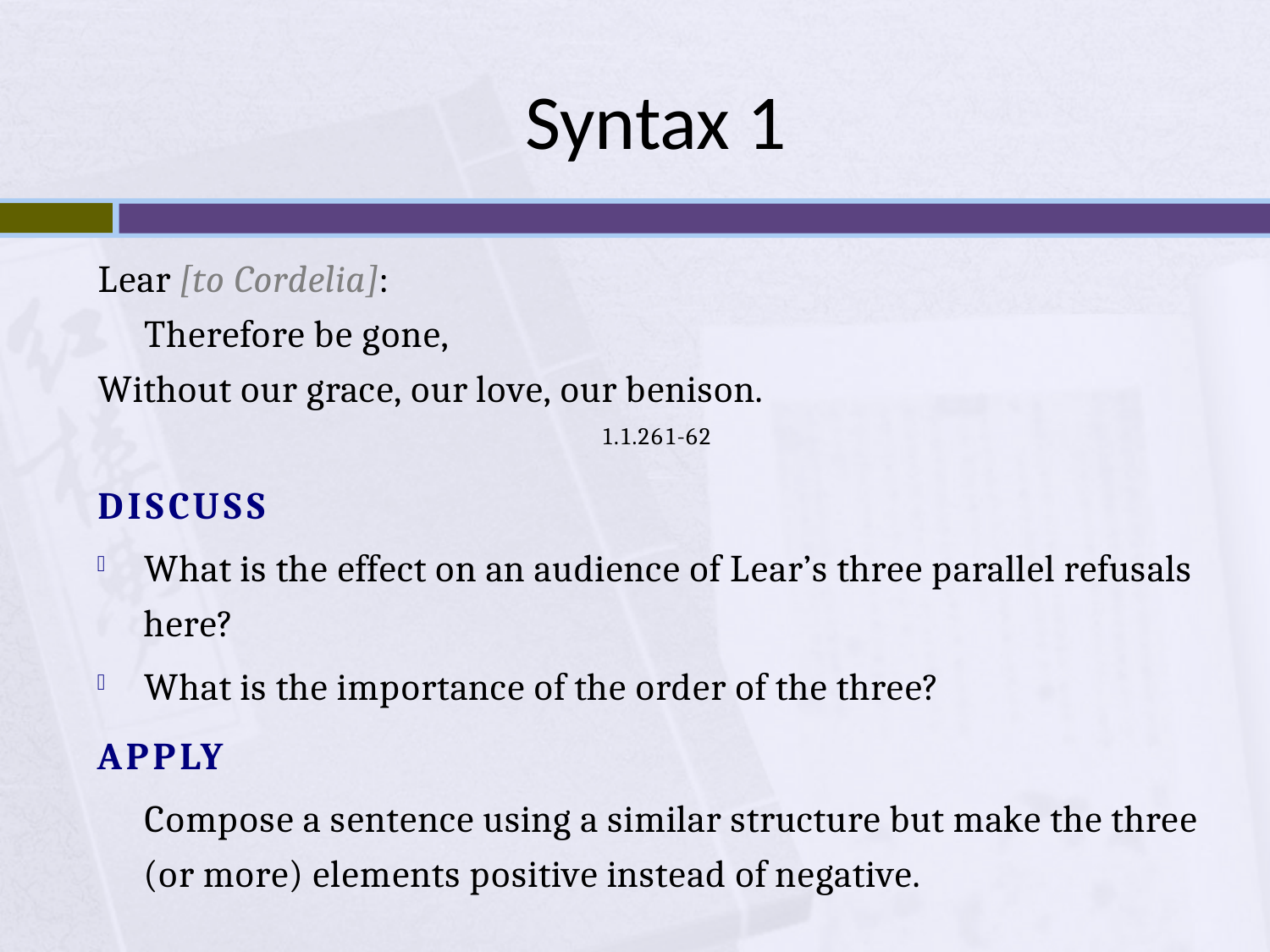

# Syntax 1
Lear [to Cordelia]:
		Therefore be gone,
Without our grace, our love, our benison.
1.1.261-62
DISCUSS
What is the effect on an audience of Lear’s three parallel refusals here?
What is the importance of the order of the three?
APPLY
Compose a sentence using a similar structure but make the three (or more) elements positive instead of negative.